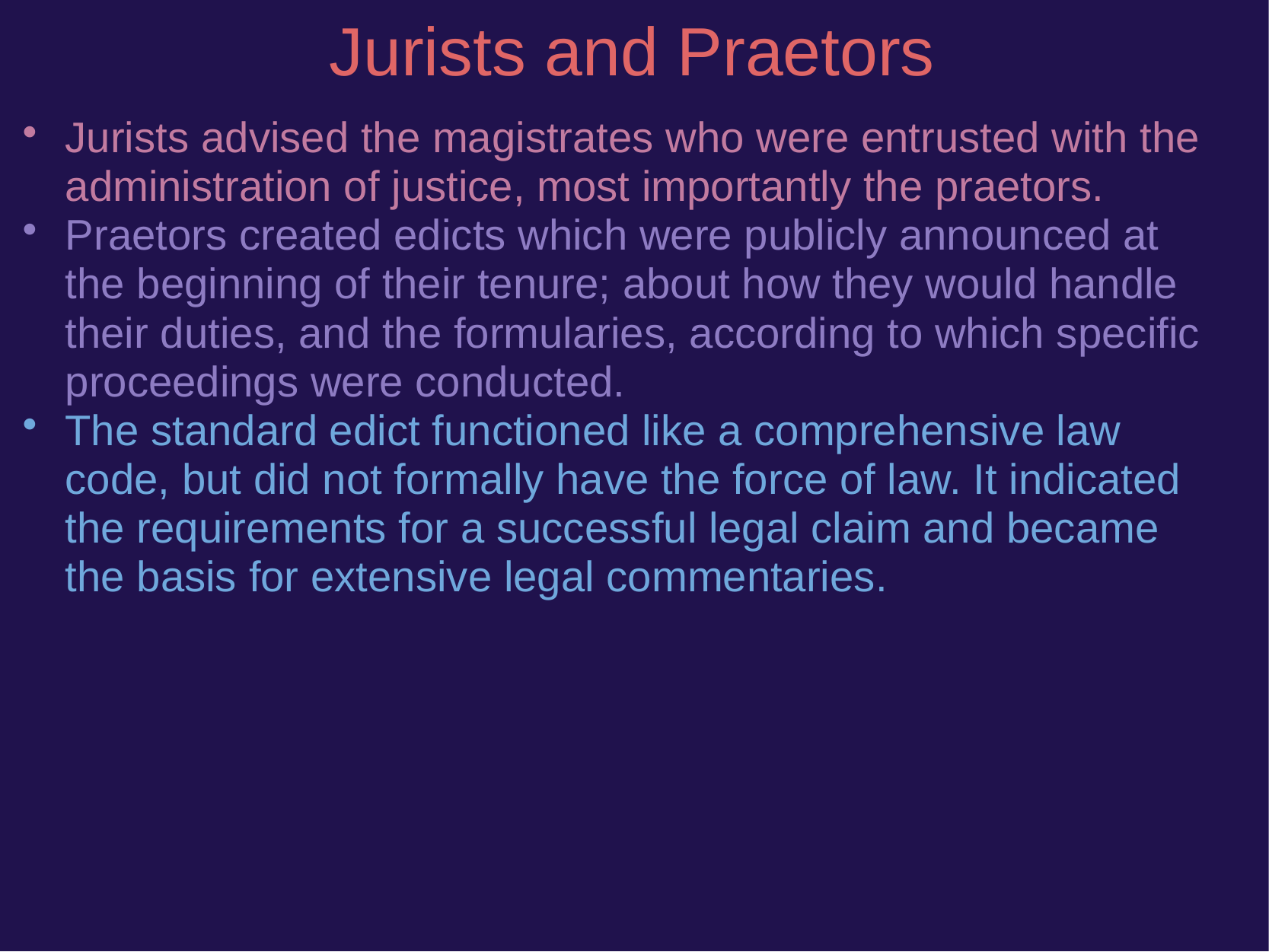

# Jurists and Praetors
Jurists advised the magistrates who were entrusted with the administration of justice, most importantly the praetors.
Praetors created edicts which were publicly announced at the beginning of their tenure; about how they would handle their duties, and the formularies, according to which specific proceedings were conducted.
The standard edict functioned like a comprehensive law code, but did not formally have the force of law. It indicated the requirements for a successful legal claim and became the basis for extensive legal commentaries.